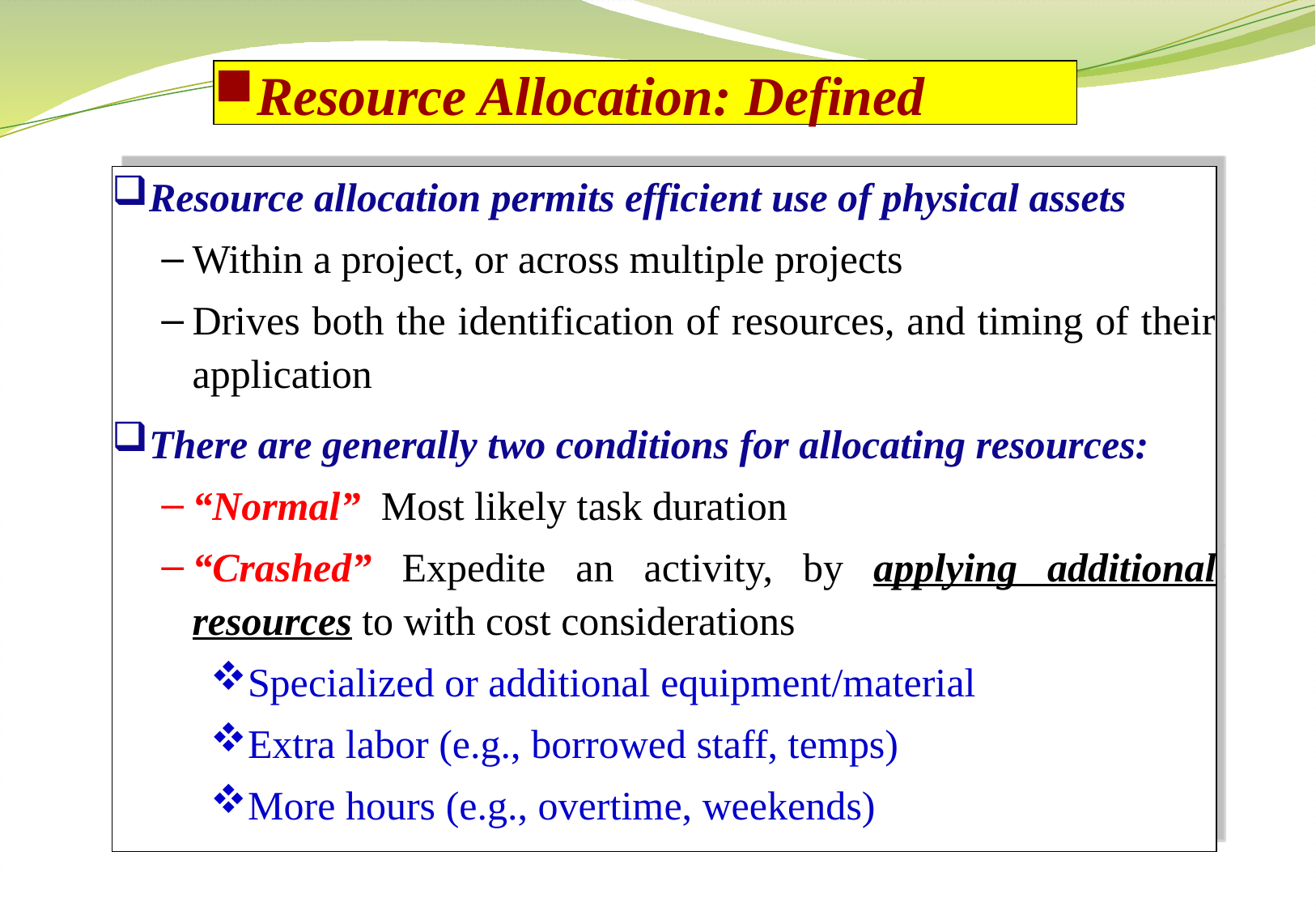

Resource Allocation: Defined
Resource allocation permits efficient use of physical assets
Within a project, or across multiple projects
Drives both the identification of resources, and timing of their application
There are generally two conditions for allocating resources:
“Normal”  Most likely task duration
“Crashed” Expedite an activity, by applying additional resources to with cost considerations
Specialized or additional equipment/material
Extra labor (e.g., borrowed staff, temps)
More hours (e.g., overtime, weekends)